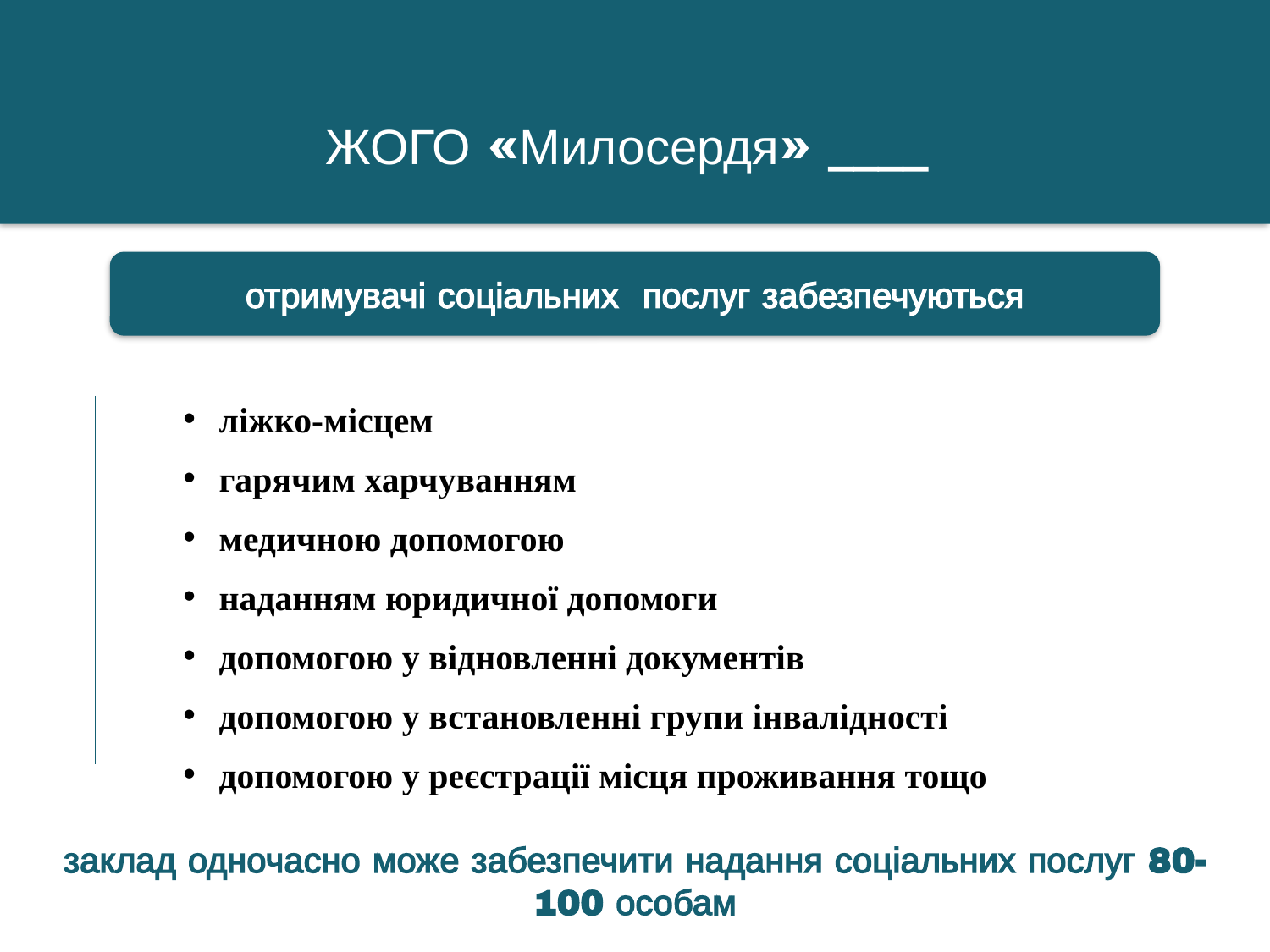

ЖОГО «Милосердя» ____

отримувачі соціальних  послуг забезпечуються
ліжко-місцем

гарячим харчуванням

медичною допомогою

наданням юридичної допомоги

допомогою у відновленні документів

допомогою у встановленні групи інвалідності

допомогою у реєстрації місця проживання тощо

заклад одночасно може забезпечити надання соціальних послуг 80-100 особам